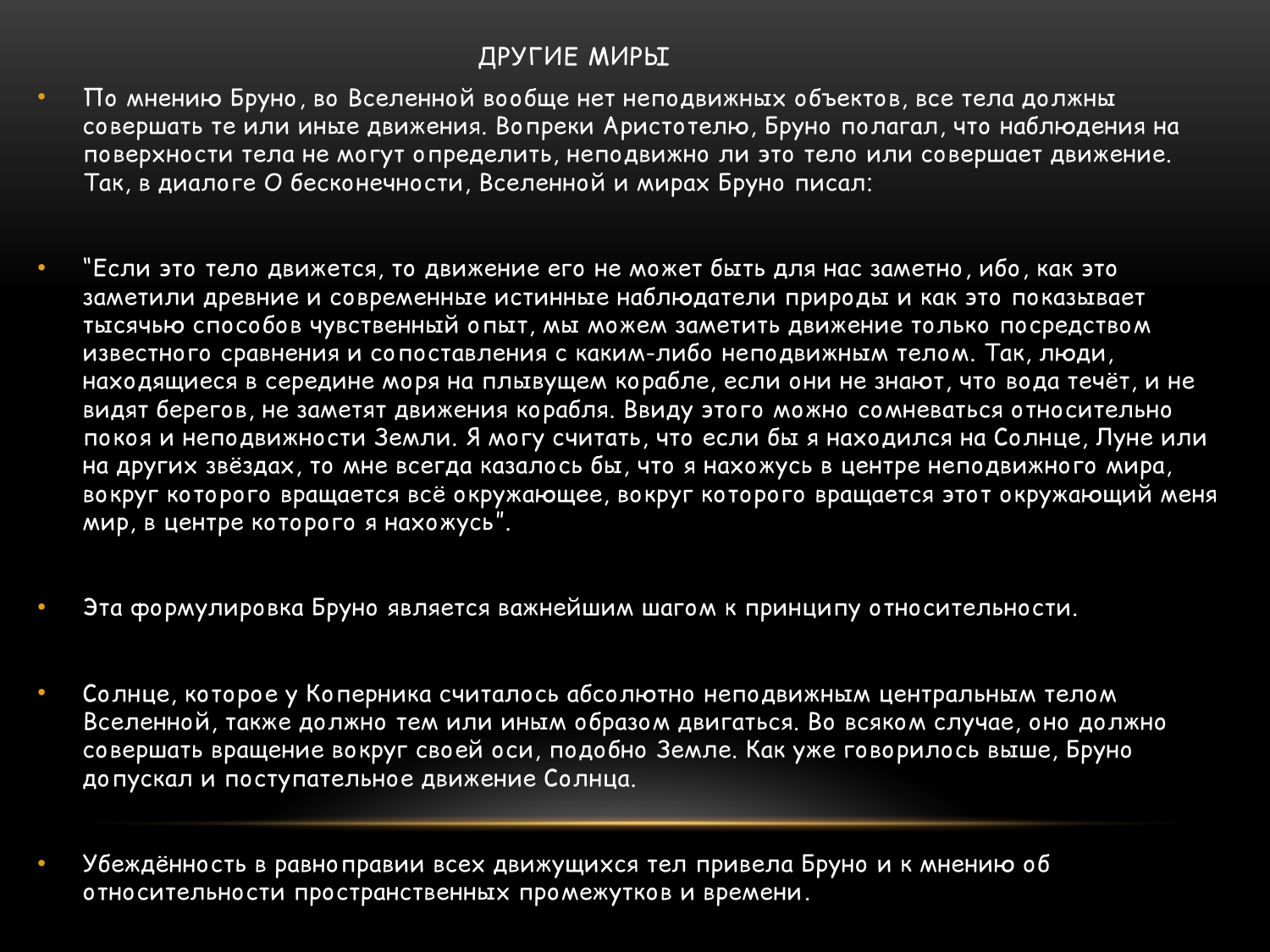

# Другие миры
По мнению Бруно, во Вселенной вообще нет неподвижных объектов, все тела должны совершать те или иные движения. Вопреки Аристотелю, Бруно полагал, что наблюдения на поверхности тела не могут определить, неподвижно ли это тело или совершает движение. Так, в диалоге О бесконечности, Вселенной и мирах Бруно писал:

“Если это тело движется, то движение его не может быть для нас заметно, ибо, как это заметили древние и современные истинные наблюдатели природы и как это показывает тысячью способов чувственный опыт, мы можем заметить движение только посредством известного сравнения и сопоставления с каким-либо неподвижным телом. Так, люди, находящиеся в середине моря на плывущем корабле, если они не знают, что вода течёт, и не видят берегов, не заметят движения корабля. Ввиду этого можно сомневаться относительно покоя и неподвижности Земли. Я могу считать, что если бы я находился на Солнце, Луне или на других звёздах, то мне всегда казалось бы, что я нахожусь в центре неподвижного мира, вокруг которого вращается всё окружающее, вокруг которого вращается этот окружающий меня мир, в центре которого я нахожусь”.

Эта формулировка Бруно является важнейшим шагом к принципу относительности.

Солнце, которое у Коперника считалось абсолютно неподвижным центральным телом Вселенной, также должно тем или иным образом двигаться. Во всяком случае, оно должно совершать вращение вокруг своей оси, подобно Земле. Как уже говорилось выше, Бруно допускал и поступательное движение Солнца.

Убеждённость в равноправии всех движущихся тел привела Бруно и к мнению об относительности пространственных промежутков и времени.